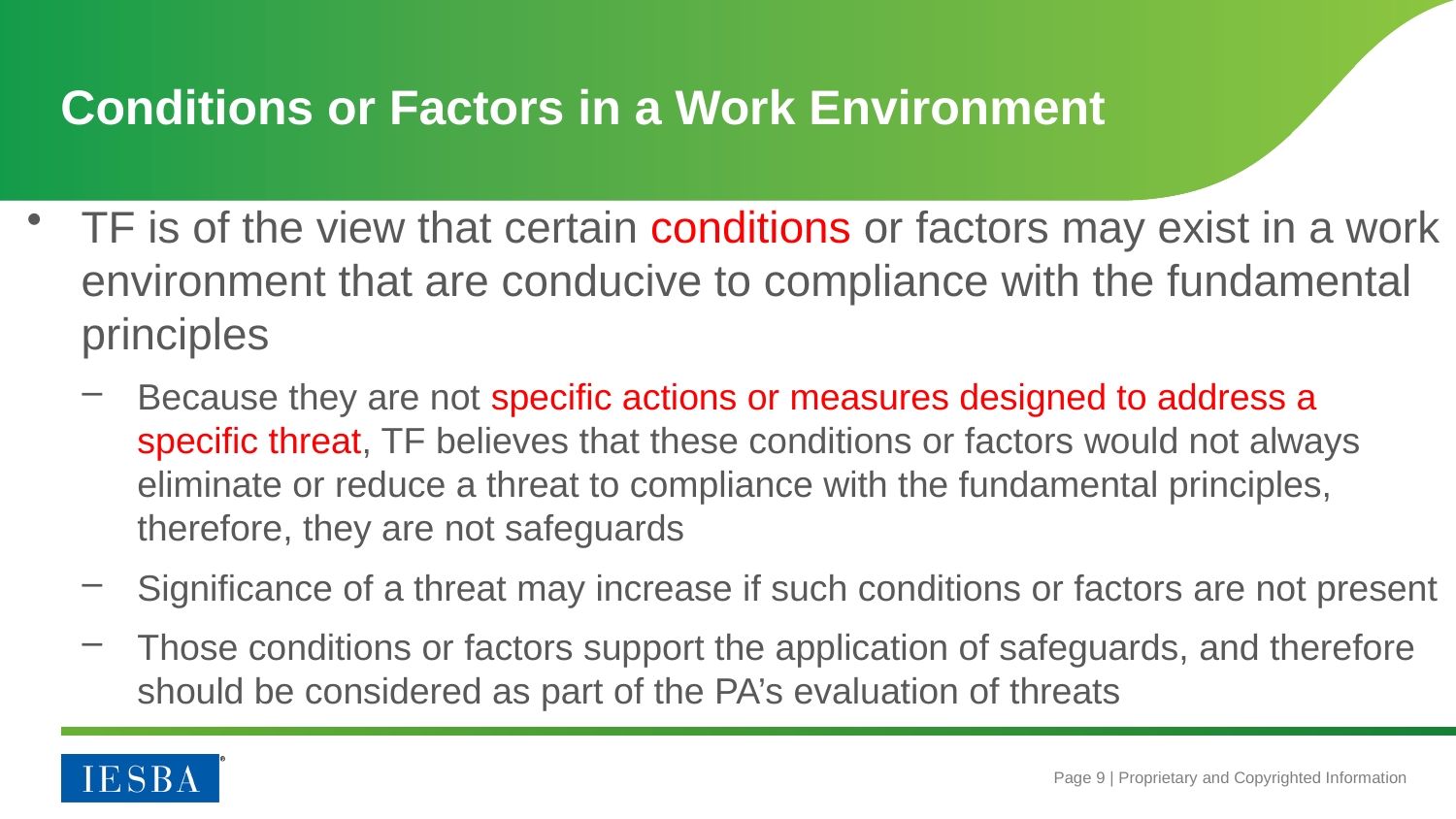

# Conditions or Factors in a Work Environment
TF is of the view that certain conditions or factors may exist in a work environment that are conducive to compliance with the fundamental principles
Because they are not specific actions or measures designed to address a specific threat, TF believes that these conditions or factors would not always eliminate or reduce a threat to compliance with the fundamental principles, therefore, they are not safeguards
Significance of a threat may increase if such conditions or factors are not present
Those conditions or factors support the application of safeguards, and therefore should be considered as part of the PA’s evaluation of threats